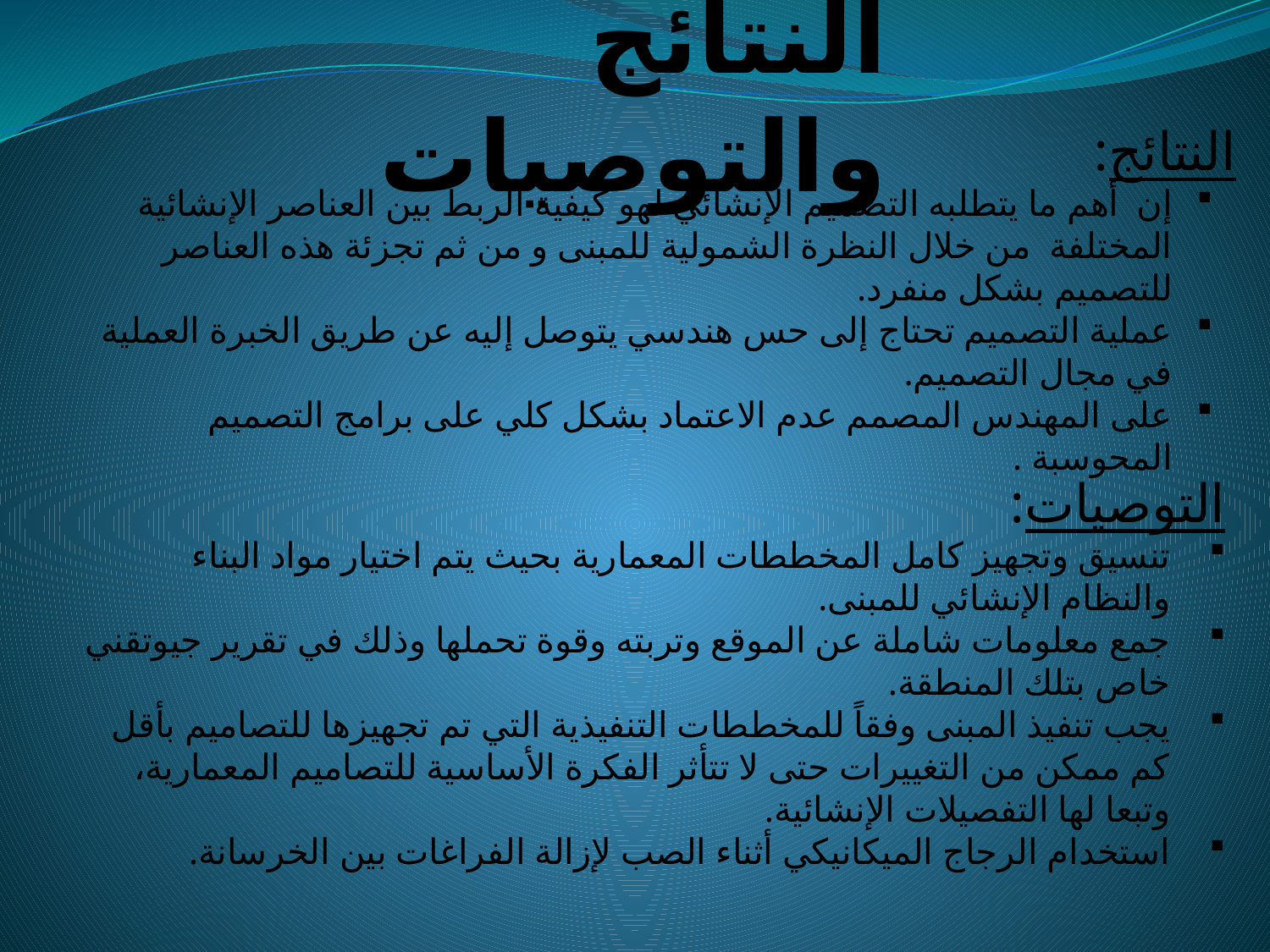

# النتائج والتوصيات
النتائج:
إن  أهم ما يتطلبه التصميم الإنشائي لهو كيفية الربط بين العناصر الإنشائية المختلفة  من خلال النظرة الشمولية للمبنى و من ثم تجزئة هذه العناصر للتصميم بشكل منفرد.
عملية التصميم تحتاج إلى حس هندسي يتوصل إليه عن طريق الخبرة العملية في مجال التصميم.
على المهندس المصمم عدم الاعتماد بشكل كلي على برامج التصميم المحوسبة .
التوصيات:
تنسيق وتجهيز كامل المخططات المعمارية بحيث يتم اختيار مواد البناء والنظام الإنشائي للمبنى.
جمع معلومات شاملة عن الموقع وتربته وقوة تحملها وذلك في تقرير جيوتقني خاص بتلك المنطقة.
يجب تنفيذ المبنى وفقاً للمخططات التنفيذية التي تم تجهيزها للتصاميم بأقل كم ممكن من التغييرات حتى لا تتأثر الفكرة الأساسية للتصاميم المعمارية، وتبعا لها التفصيلات الإنشائية.
استخدام الرجاج الميكانيكي أثناء الصب لإزالة الفراغات بين الخرسانة.